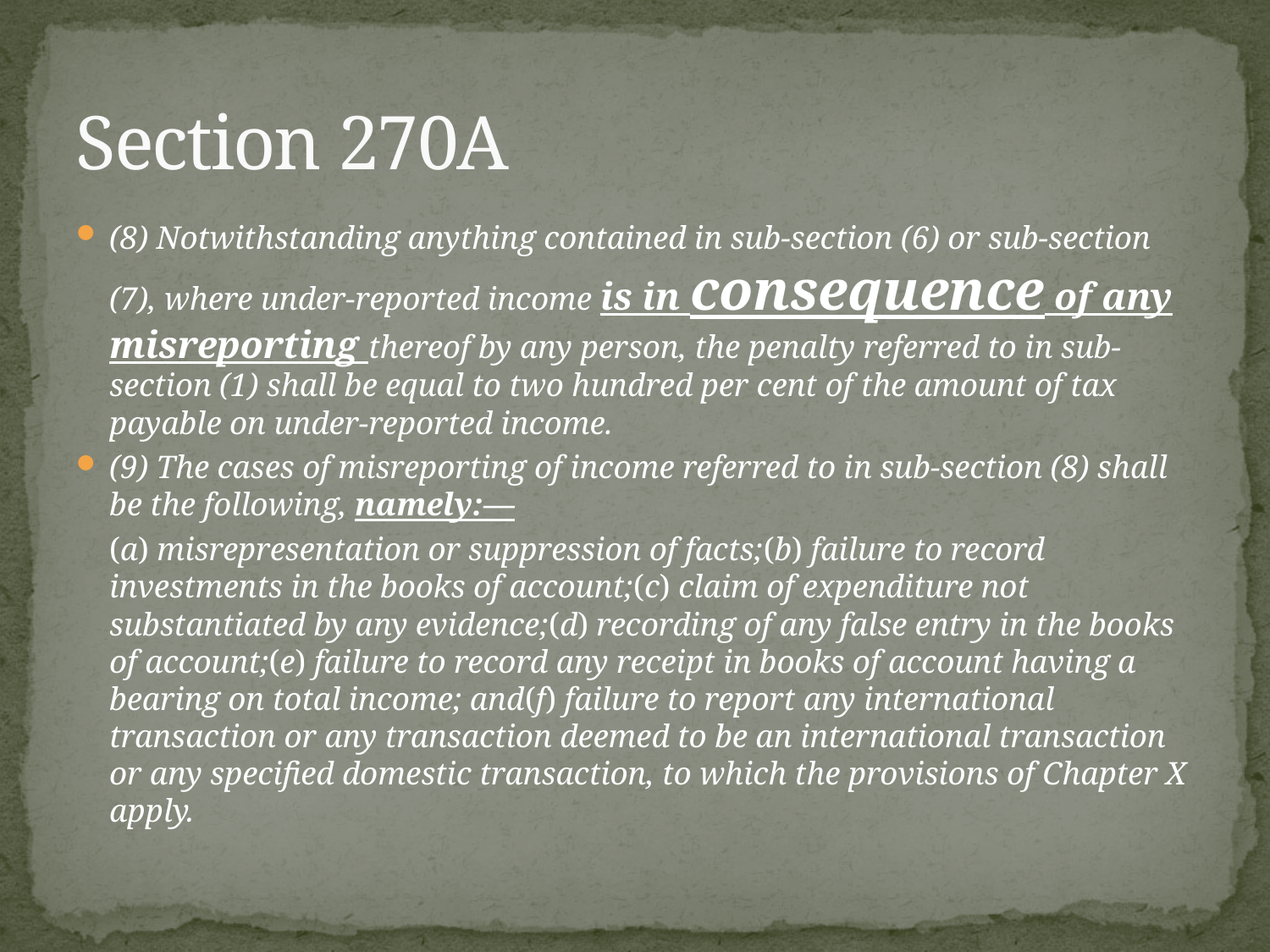

# Section 270A
(8) Notwithstanding anything contained in sub-section (6) or sub-section (7), where under-reported income is in consequence of any misreporting thereof by any person, the penalty referred to in sub-section (1) shall be equal to two hundred per cent of the amount of tax payable on under-reported income.
(9) The cases of misreporting of income referred to in sub-section (8) shall be the following, namely:—
	(a) misrepresentation or suppression of facts;(b) failure to record investments in the books of account;(c) claim of expenditure not substantiated by any evidence;(d) recording of any false entry in the books of account;(e) failure to record any receipt in books of account having a bearing on total income; and(f) failure to report any international transaction or any transaction deemed to be an international transaction or any specified domestic transaction, to which the provisions of Chapter X apply.